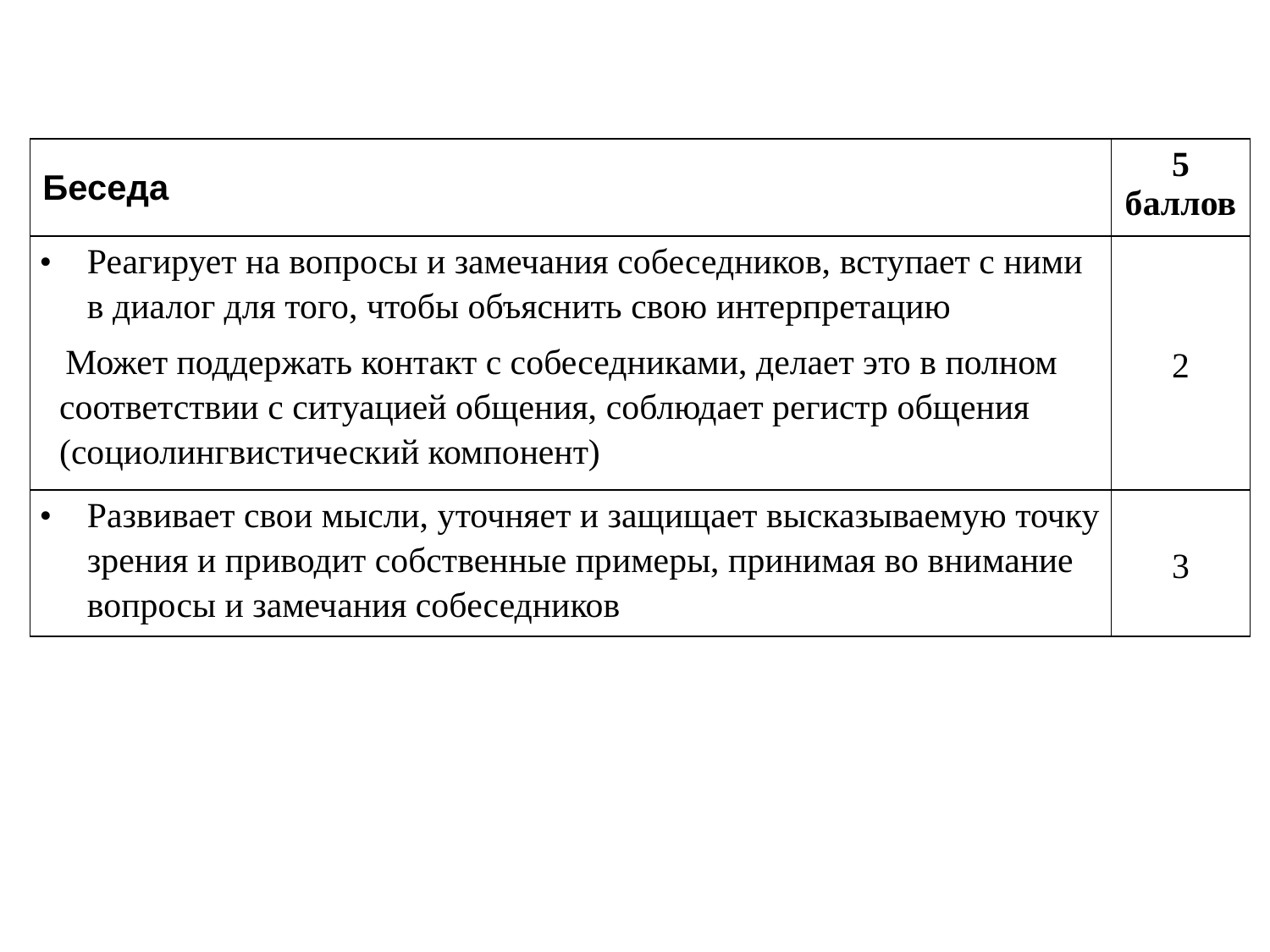

Критерии оценивания устного ответа: интерпретация полемического высказывания и определение собственной позиции по обсуждаемому вопросу.
| Беседа | 5 баллов |
| --- | --- |
| Реагирует на вопросы и замечания собеседников, вступает с ними в диалог для того, чтобы объяснить свою интерпретацию Может поддержать контакт с собеседниками, делает это в полном соответствии с ситуацией общения, соблюдает регистр общения (социолингвистический компонент) | 2 |
| Развивает свои мысли, уточняет и защищает высказываемую точку зрения и приводит собственные примеры, принимая во внимание вопросы и замечания собеседников | 3 |